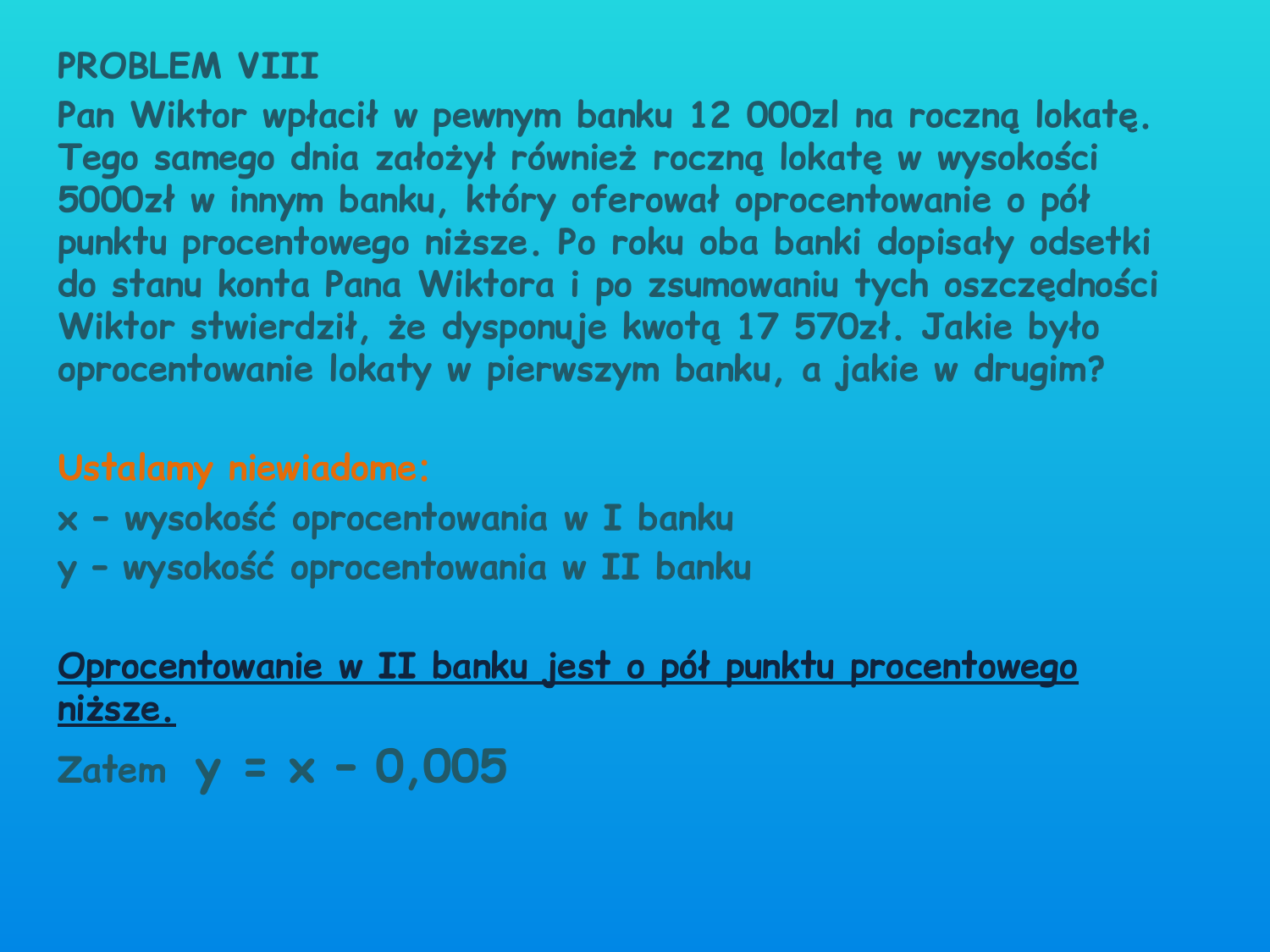

PROBLEM VIII
Pan Wiktor wpłacił w pewnym banku 12 000zl na roczną lokatę. Tego samego dnia założył również roczną lokatę w wysokości 5000zł w innym banku, który oferował oprocentowanie o pół punktu procentowego niższe. Po roku oba banki dopisały odsetki do stanu konta Pana Wiktora i po zsumowaniu tych oszczędności Wiktor stwierdził, że dysponuje kwotą 17 570zł. Jakie było oprocentowanie lokaty w pierwszym banku, a jakie w drugim?

Ustalamy niewiadome:
x – wysokość oprocentowania w I banku
y – wysokość oprocentowania w II banku

Oprocentowanie w II banku jest o pół punktu procentowego niższe.
Zatem  y = x – 0,005